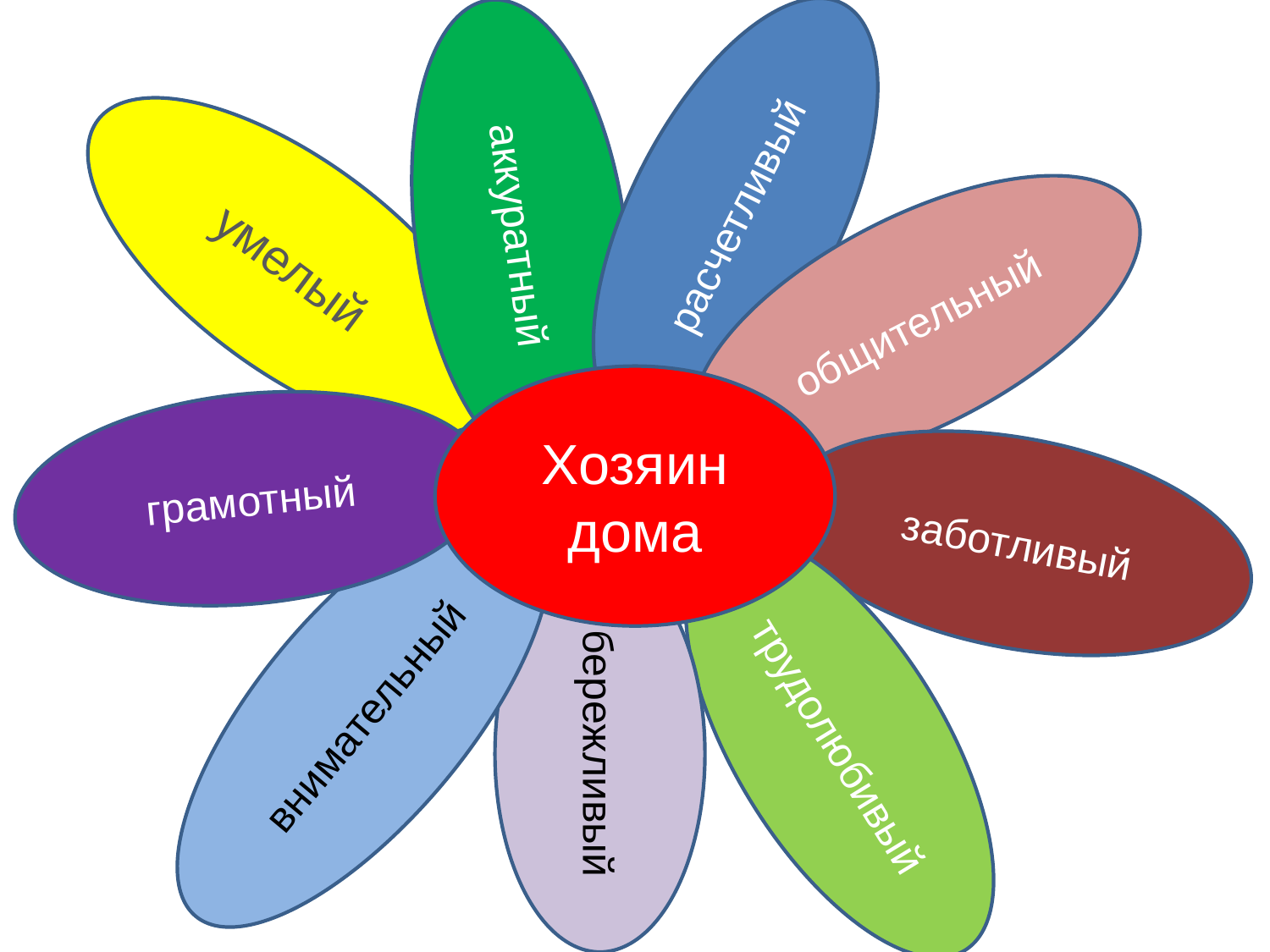

расчетливый
аккуратный
умелый
общительный
грамотный
заботливый
Хозяин дома
внимательный
трудолюбивый
бережливый